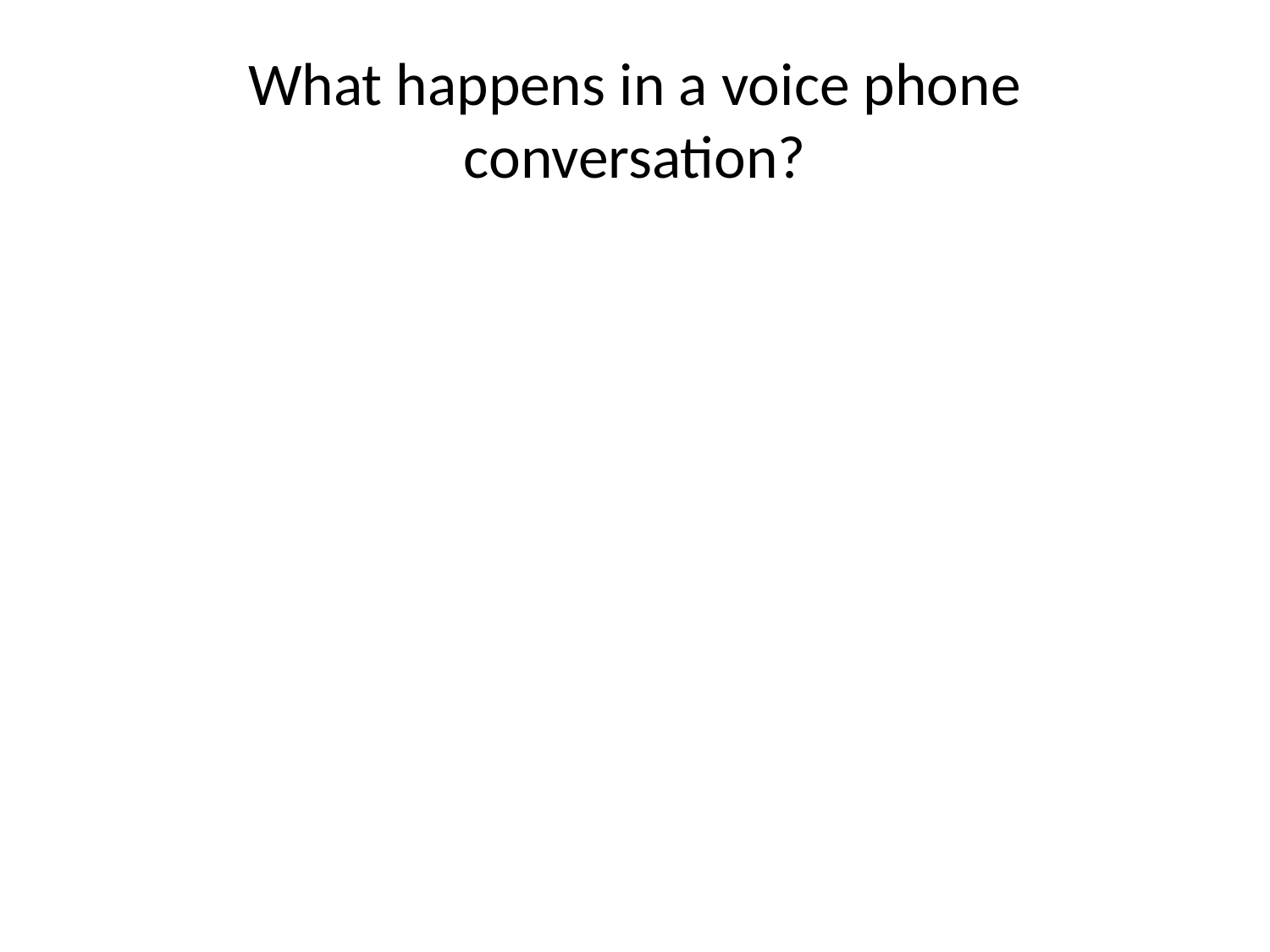

# What happens in a voice phone conversation?